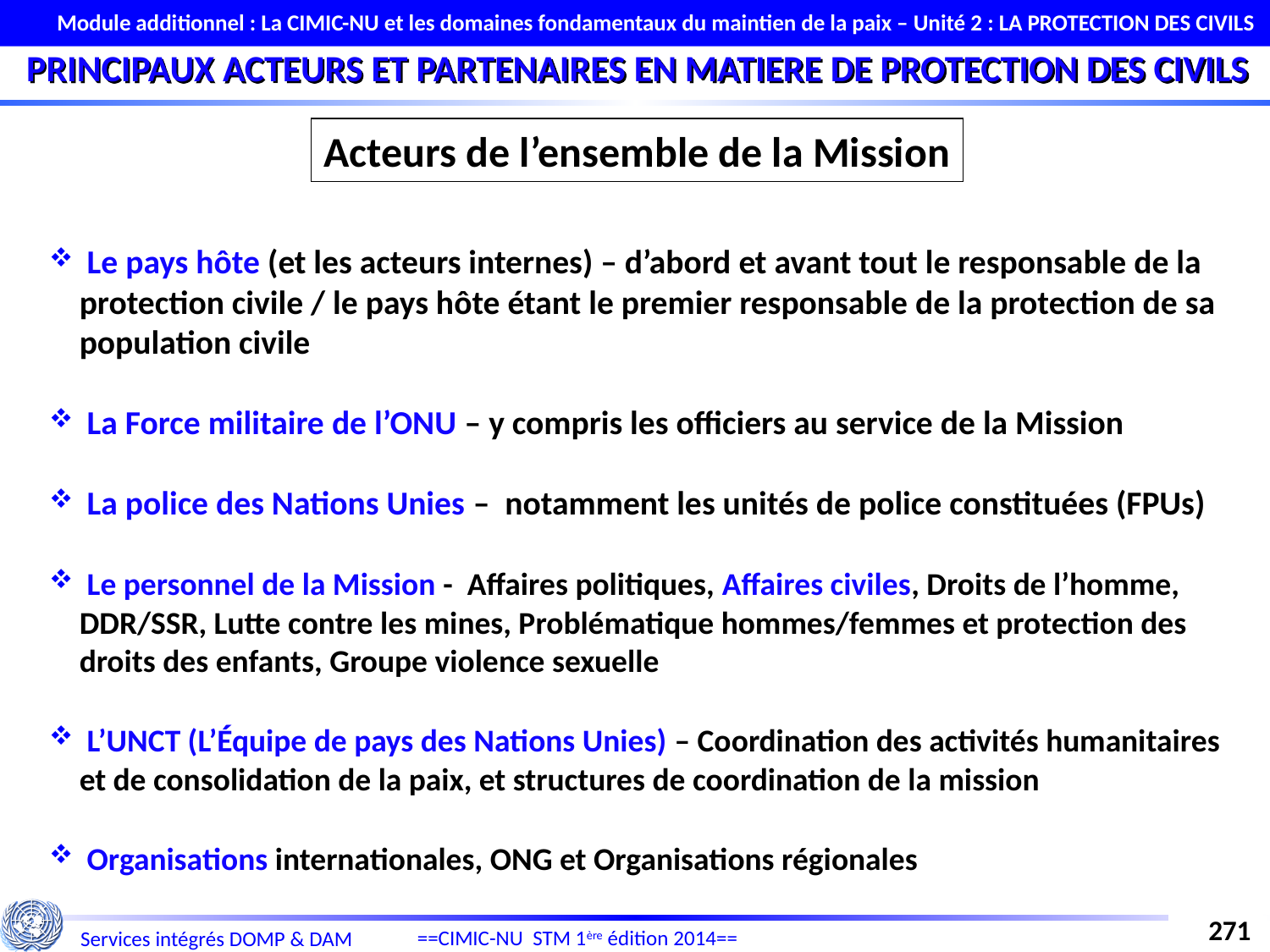

Module additionnel : La CIMIC-NU et les domaines fondamentaux du maintien de la paix – Unité 2 : LA PROTECTION DES CIVILS
PRINCIPAUX ACTEURS ET PARTENAIRES EN MATIERE DE PROTECTION DES CIVILS
Acteurs de l’ensemble de la Mission
 Le pays hôte (et les acteurs internes) – d’abord et avant tout le responsable de la protection civile / le pays hôte étant le premier responsable de la protection de sa population civile

 La Force militaire de l’ONU – y compris les officiers au service de la Mission

 La police des Nations Unies –  notamment les unités de police constituées (FPUs)

 Le personnel de la Mission -  Affaires politiques, Affaires civiles, Droits de l’homme, DDR/SSR, Lutte contre les mines, Problématique hommes/femmes et protection des droits des enfants, Groupe violence sexuelle

 L’UNCT (L’Équipe de pays des Nations Unies) – Coordination des activités humanitaires et de consolidation de la paix, et structures de coordination de la mission

 Organisations internationales, ONG et Organisations régionales

271

==CIMIC-NU  STM 1ère édition 2014==
Services intégrés DOMP & DAM